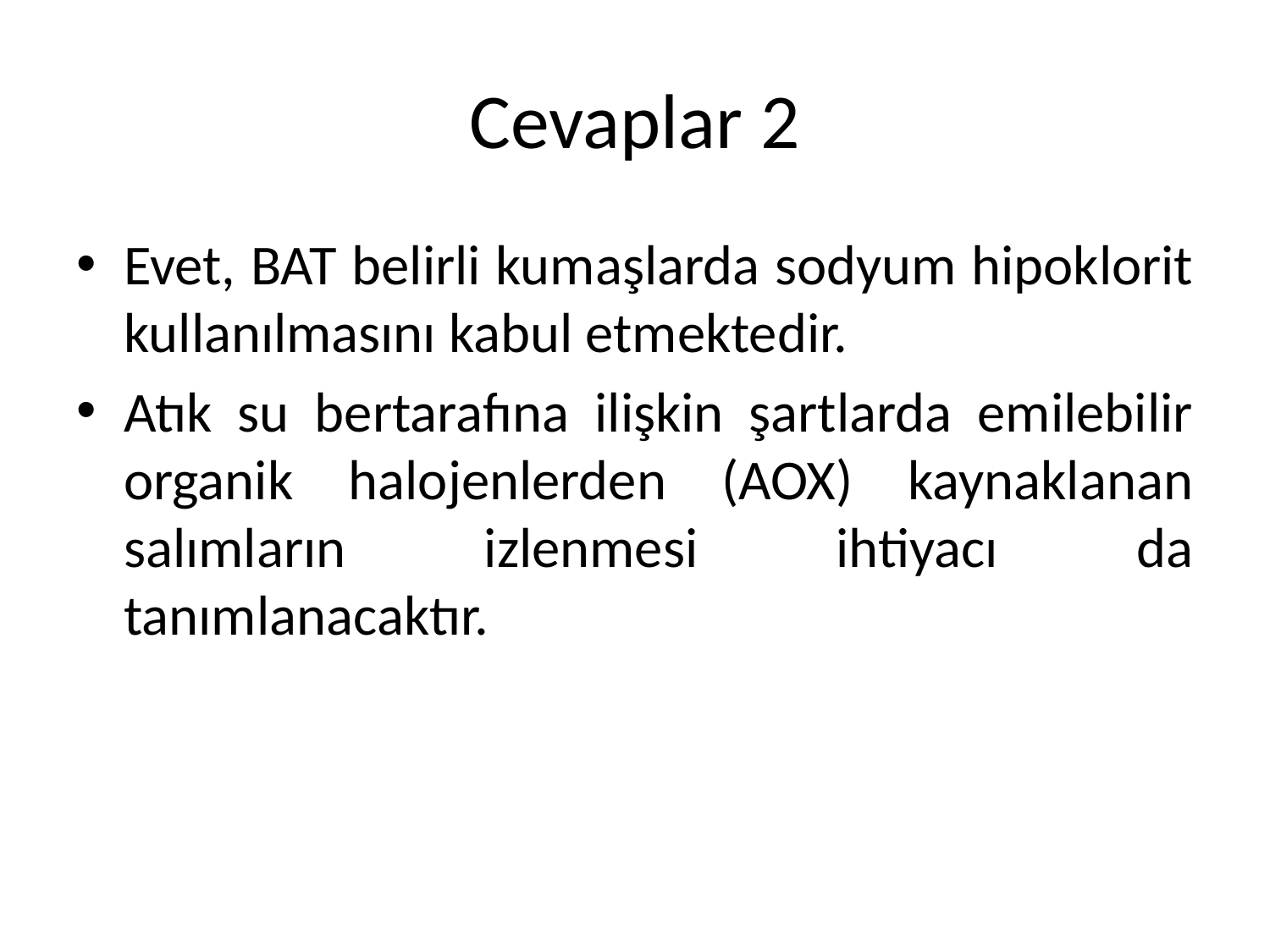

# Cevaplar 2
Evet, BAT belirli kumaşlarda sodyum hipoklorit kullanılmasını kabul etmektedir.
Atık su bertarafına ilişkin şartlarda emilebilir organik halojenlerden (AOX) kaynaklanan salımların izlenmesi ihtiyacı da tanımlanacaktır.